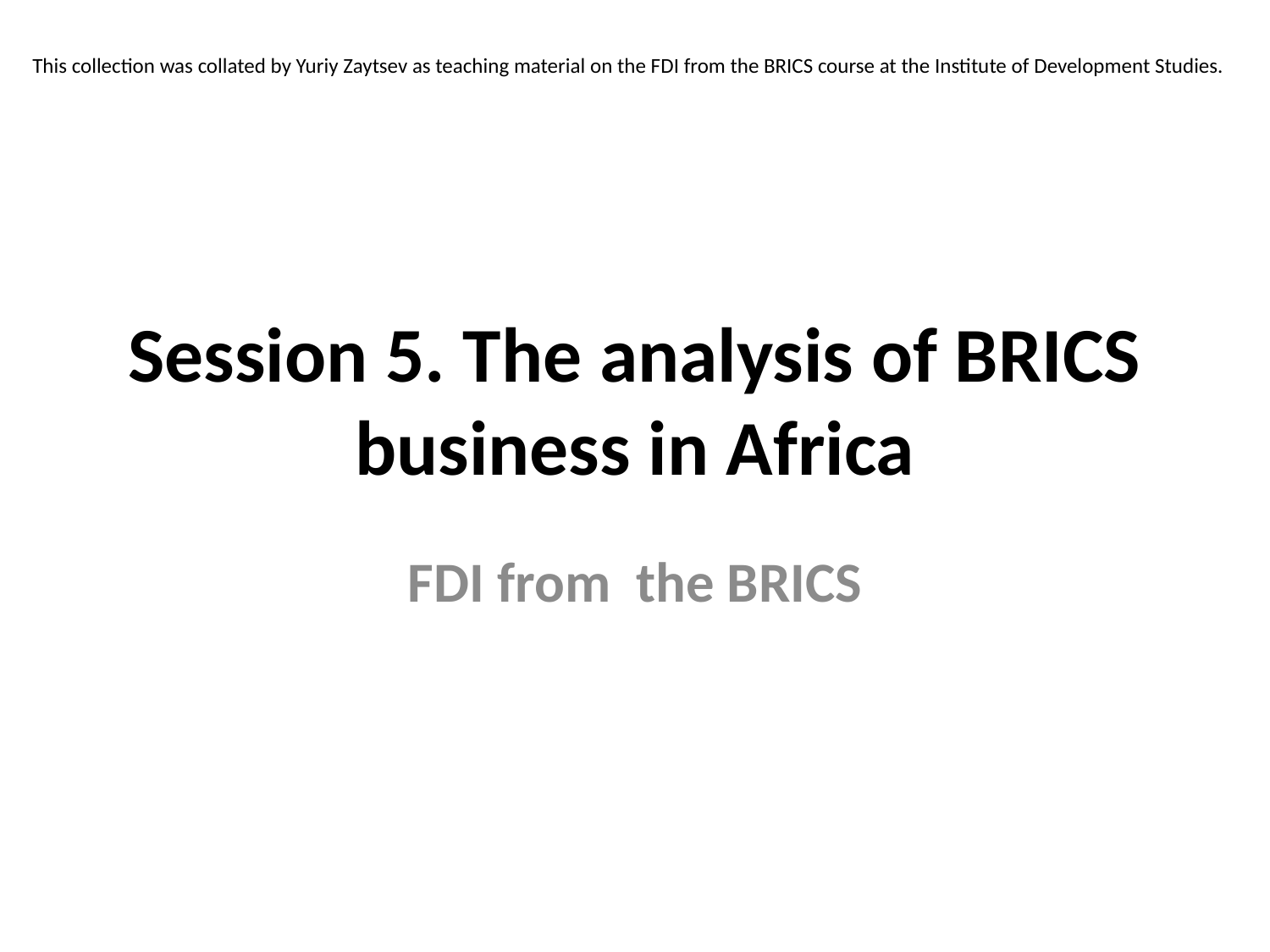

This collection was collated by Yuriy Zaytsev as teaching material on the FDI from the BRICS course at the Institute of Development Studies.
# Session 5. The analysis of BRICS business in Africa
FDI from  the BRICS